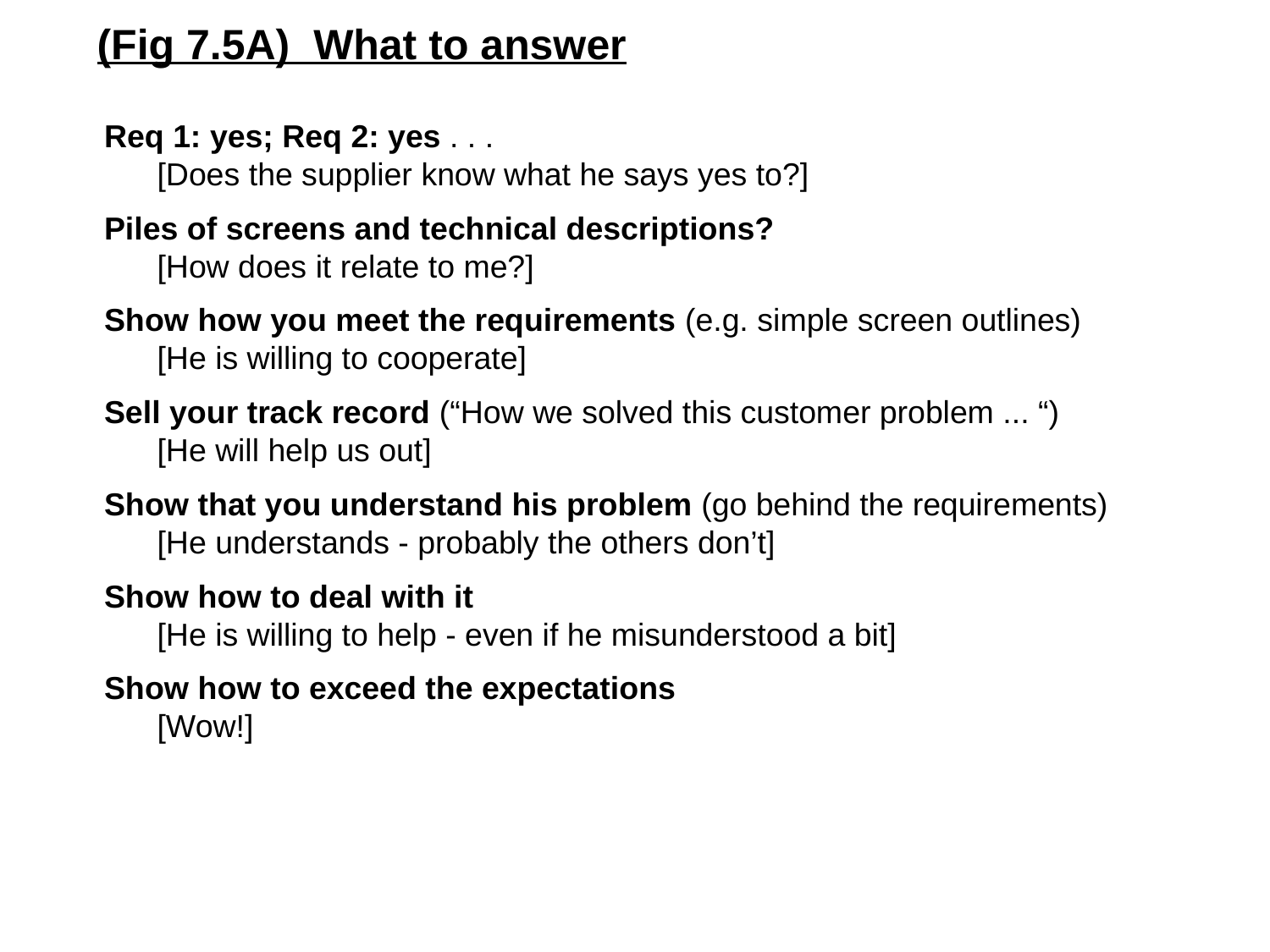

(Fig 7.5A)  What to answer
Req 1: yes; Req 2: yes . . .
	[Does the supplier know what he says yes to?]
Piles of screens and technical descriptions?
	[How does it relate to me?]
Show how you meet the requirements (e.g. simple screen outlines)
	[He is willing to cooperate]
Sell your track record (“How we solved this customer problem ... “)
	[He will help us out]
Show that you understand his problem (go behind the requirements) 		[He understands - probably the others don’t]
Show how to deal with it
	[He is willing to help - even if he misunderstood a bit]
Show how to exceed the expectations
	[Wow!]